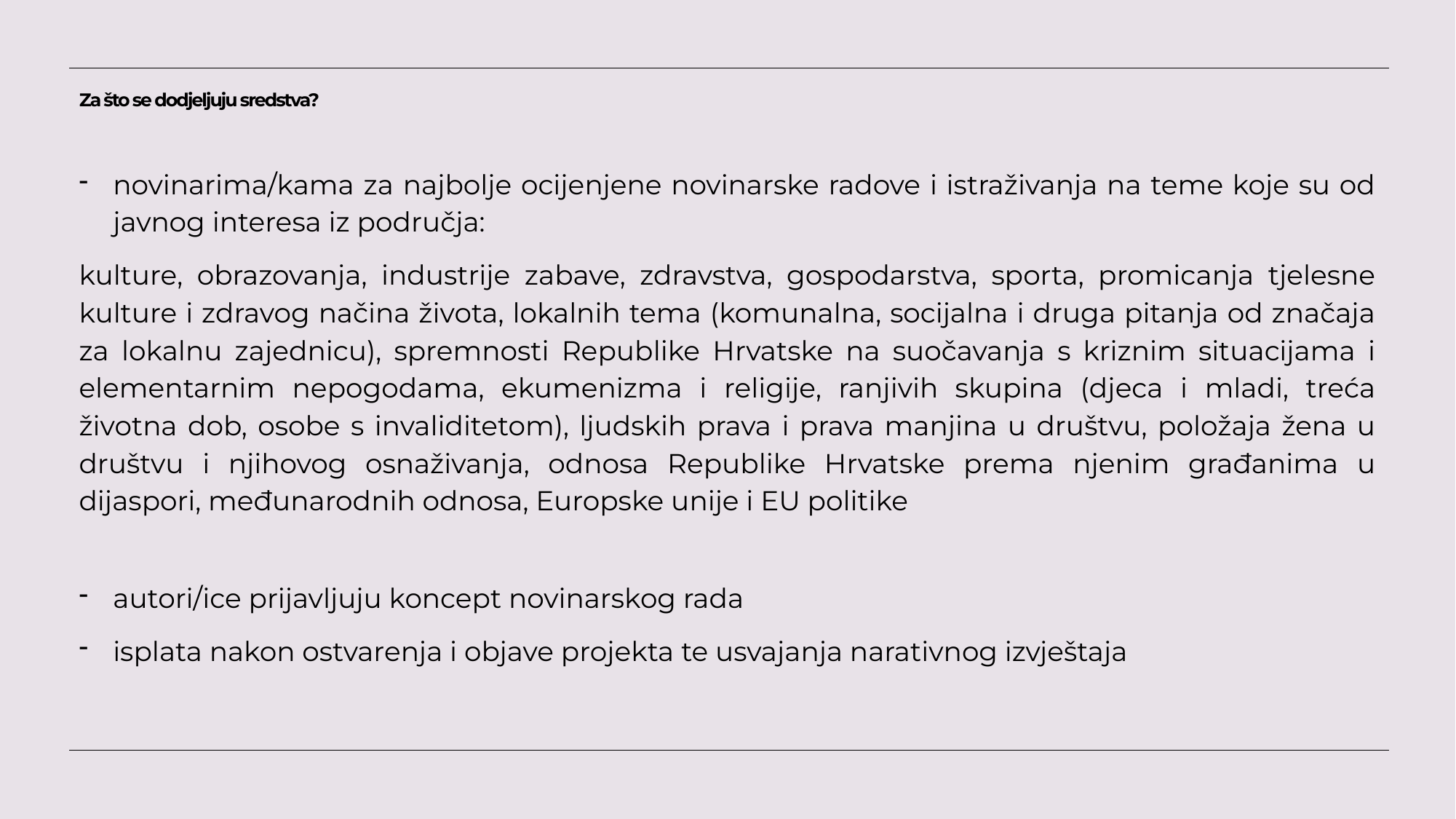

# Za što se dodjeljuju sredstva?
novinarima/kama za najbolje ocijenjene novinarske radove i istraživanja na teme koje su od javnog interesa iz područja:
kulture, obrazovanja, industrije zabave, zdravstva, gospodarstva, sporta, promicanja tjelesne kulture i zdravog načina života, lokalnih tema (komunalna, socijalna i druga pitanja od značaja za lokalnu zajednicu), spremnosti Republike Hrvatske na suočavanja s kriznim situacijama i elementarnim nepogodama, ekumenizma i religije, ranjivih skupina (djeca i mladi, treća životna dob, osobe s invaliditetom), ljudskih prava i prava manjina u društvu, položaja žena u društvu i njihovog osnaživanja, odnosa Republike Hrvatske prema njenim građanima u dijaspori, međunarodnih odnosa, Europske unije i EU politike

autori/ice prijavljuju koncept novinarskog rada
isplata nakon ostvarenja i objave projekta te usvajanja narativnog izvještaja